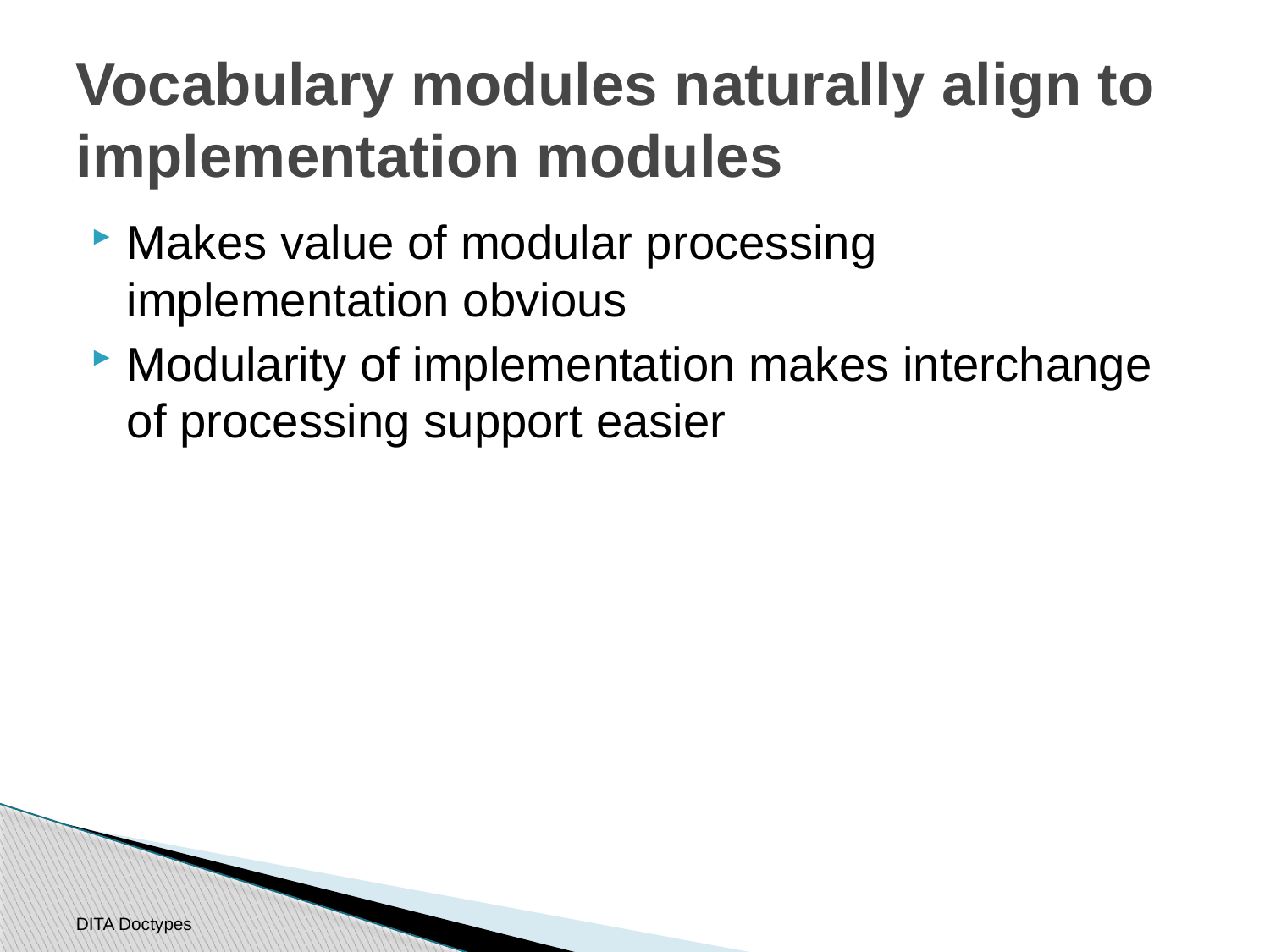

# Vocabulary modules naturally align to implementation modules
Makes value of modular processing implementation obvious
Modularity of implementation makes interchange of processing support easier